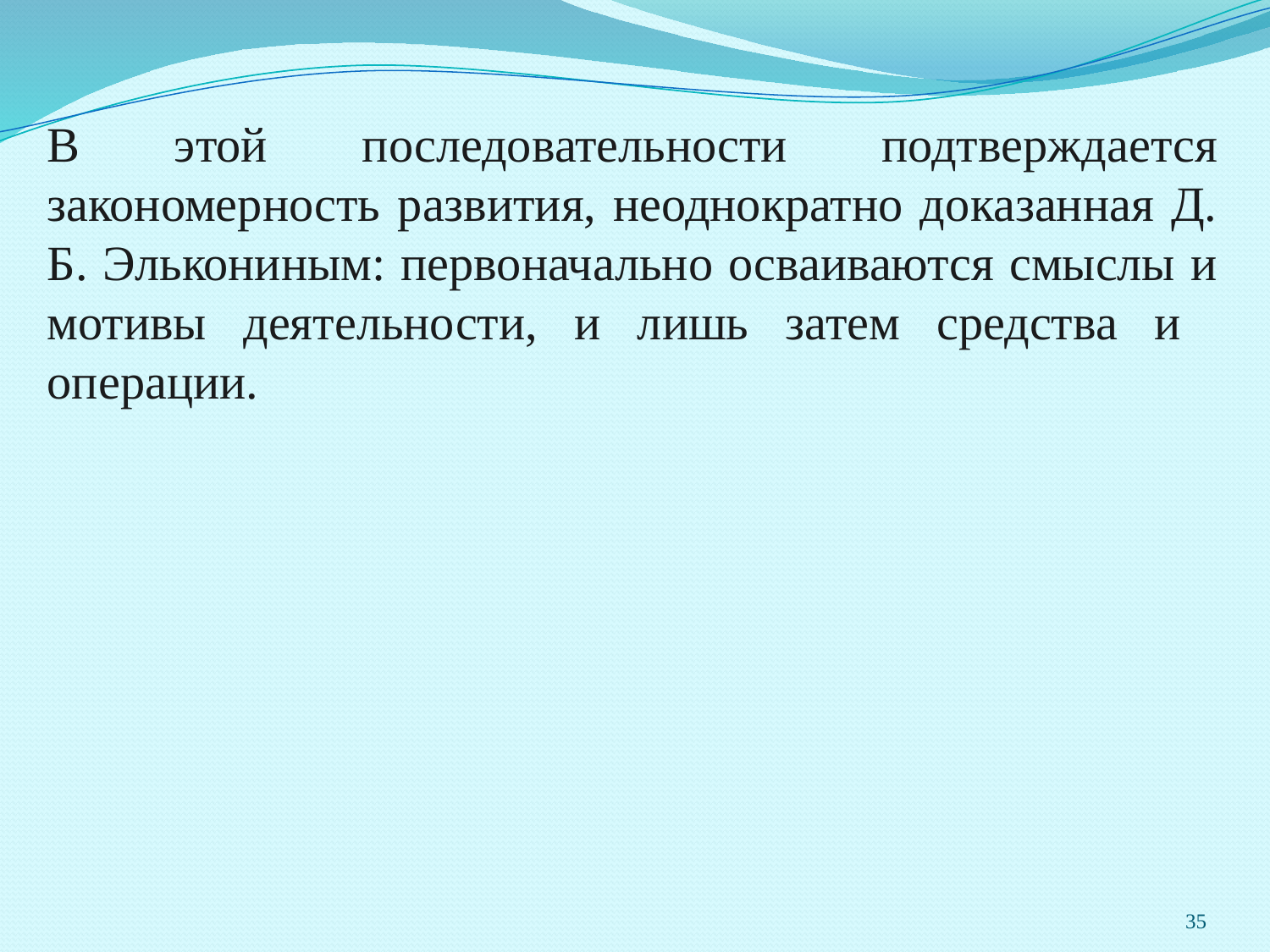

В этой последовательности подтверждается закономерность развития, неоднократно доказанная Д. Б. Элькониным: первоначально осваиваются смыслы и мотивы деятельности, и лишь затем средства и  операции.

35